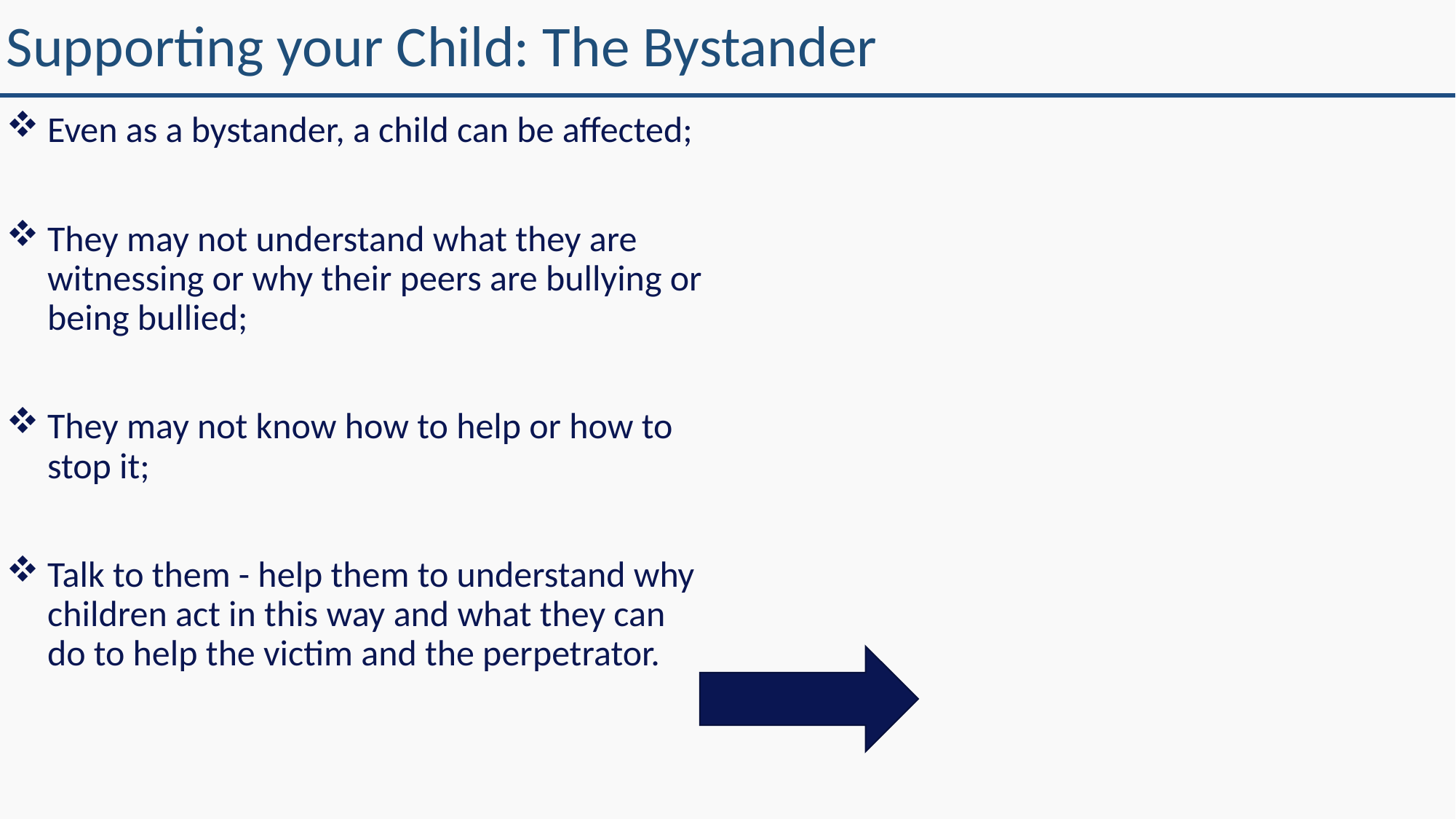

# Supporting your Child: The Bystander

Even as a bystander, a child can be affected;

They may not understand what they are witnessing or why their peers are bullying or being bullied;

They may not know how to help or how to stop it;

Talk to them - help them to understand why children act in this way and what they can do to help the victim and the perpetrator.